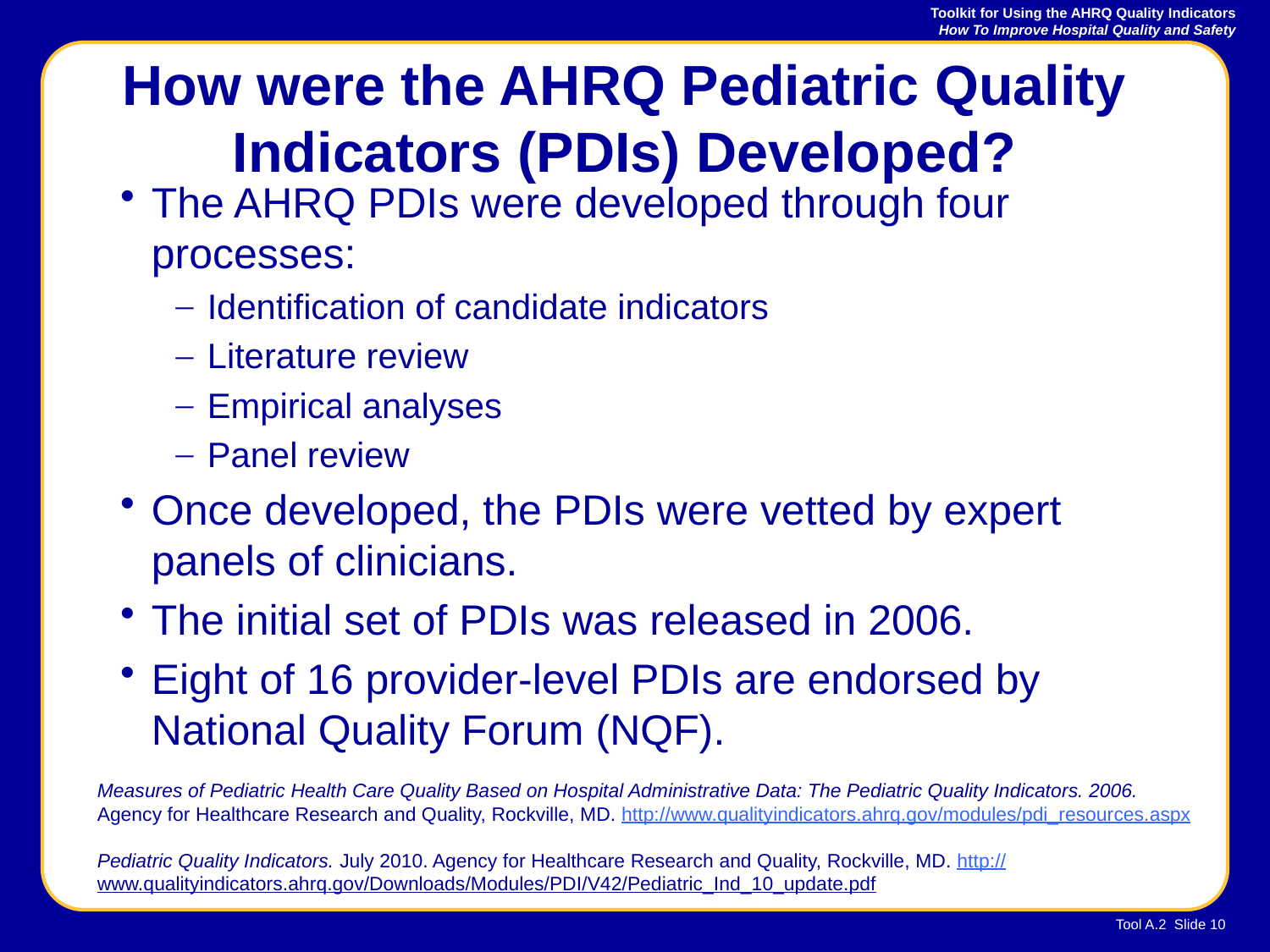

# How were the AHRQ Pediatric Quality Indicators (PDIs) Developed?
The AHRQ PDIs were developed through four processes:
Identification of candidate indicators
Literature review
Empirical analyses
Panel review
Once developed, the PDIs were vetted by expert panels of clinicians.
The initial set of PDIs was released in 2006.
Eight of 16 provider-level PDIs are endorsed by National Quality Forum (NQF).
Measures of Pediatric Health Care Quality Based on Hospital Administrative Data: The Pediatric Quality Indicators. 2006. Agency for Healthcare Research and Quality, Rockville, MD. http://www.qualityindicators.ahrq.gov/modules/pdi_resources.aspx

Pediatric Quality Indicators. July 2010. Agency for Healthcare Research and Quality, Rockville, MD. http://www.qualityindicators.ahrq.gov/Downloads/Modules/PDI/V42/Pediatric_Ind_10_update.pdf